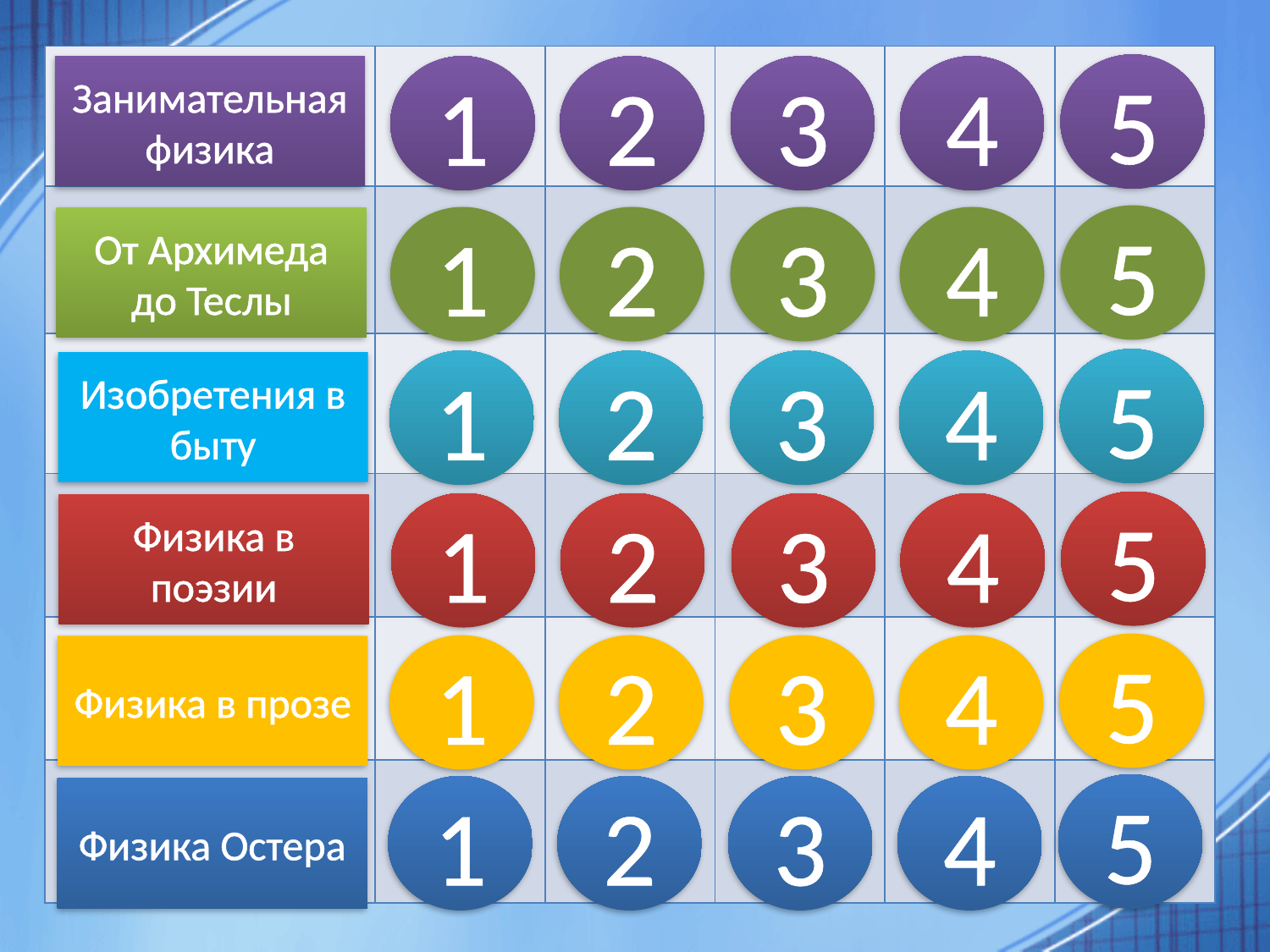

#
|  |  |  |  |  |  |
| --- | --- | --- | --- | --- | --- |
|  |  |  |  |  |  |
|  |  |  |  |  |  |
|  |  |  |  |  |  |
|  |  |  |  |  |  |
|  |  |  |  |  |  |
5
Занимательная физика
1
2
3
4
5
1
2
3
4
От Архимеда до Теслы
5
1
2
3
4
Изобретения в быту
5
1
2
3
4
Физика в поэзии
5
1
2
3
4
Физика в прозе
5
1
2
3
4
Физика Остера